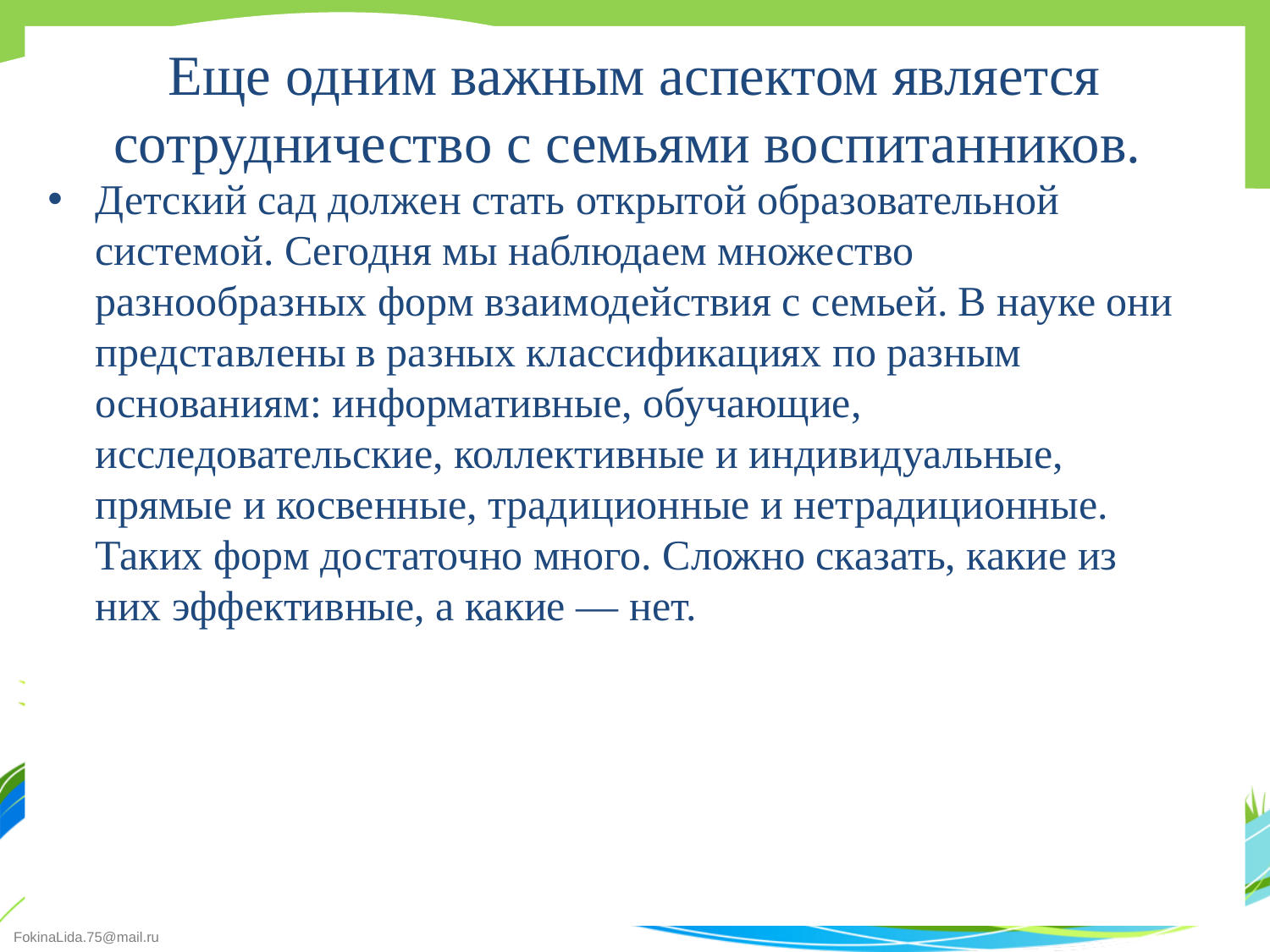

# Еще одним важным аспектом является сотрудничество с семьями воспитанников.
Детский сад должен стать открытой образовательной системой. Сегодня мы наблюдаем множество разнообразных форм взаимодействия с семьей. В науке они представлены в разных классификациях по разным основаниям: информативные, обучающие, исследовательские, коллективные и индивидуальные, прямые и косвенные, традиционные и нетрадиционные. Таких форм достаточно много. Сложно сказать, какие из них эффективные, а какие — нет.